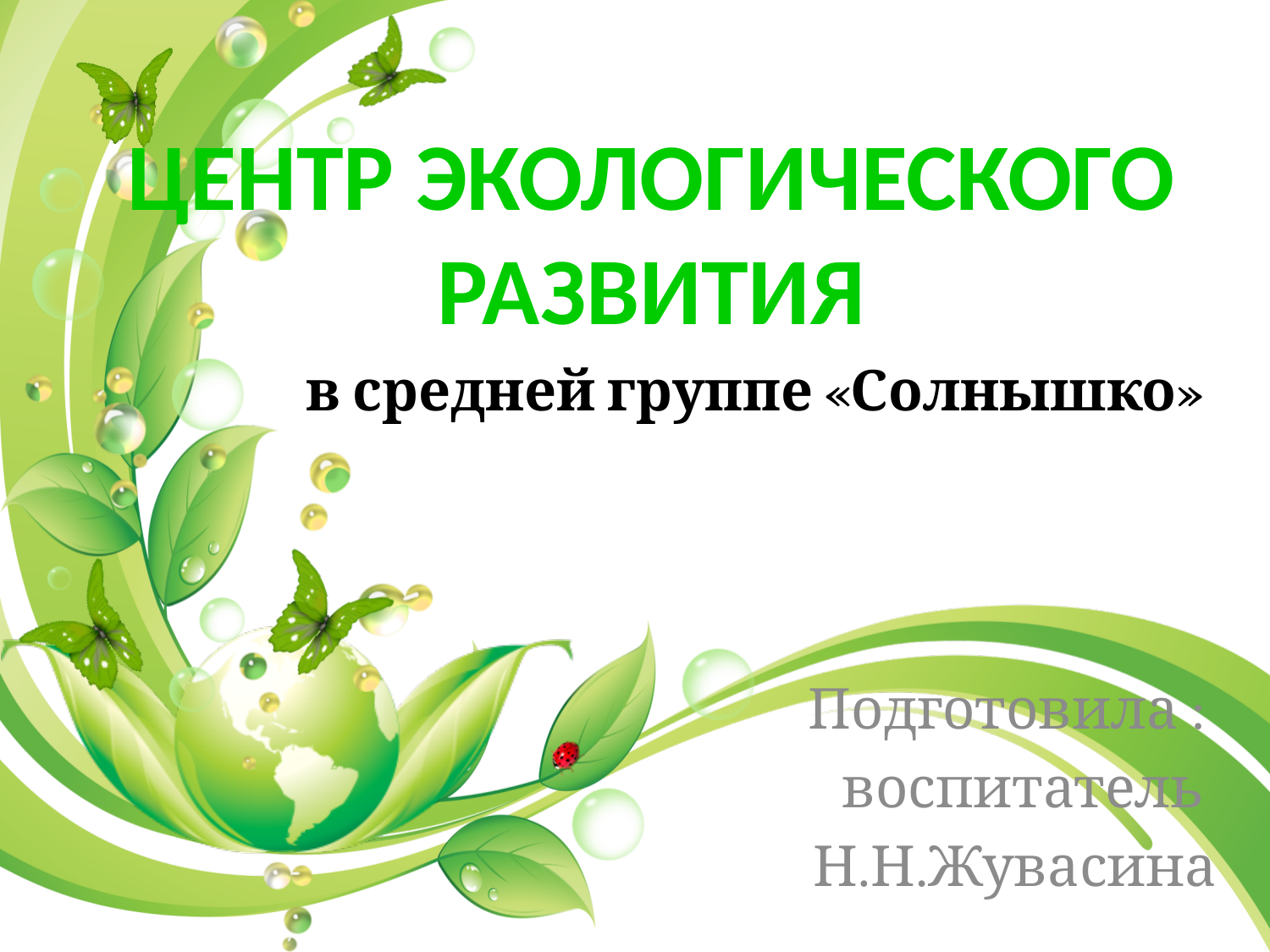

Центр Экологического
развития
# в средней группе «Солнышко»
Подготовила :
воспитатель
Н.Н.Жувасина